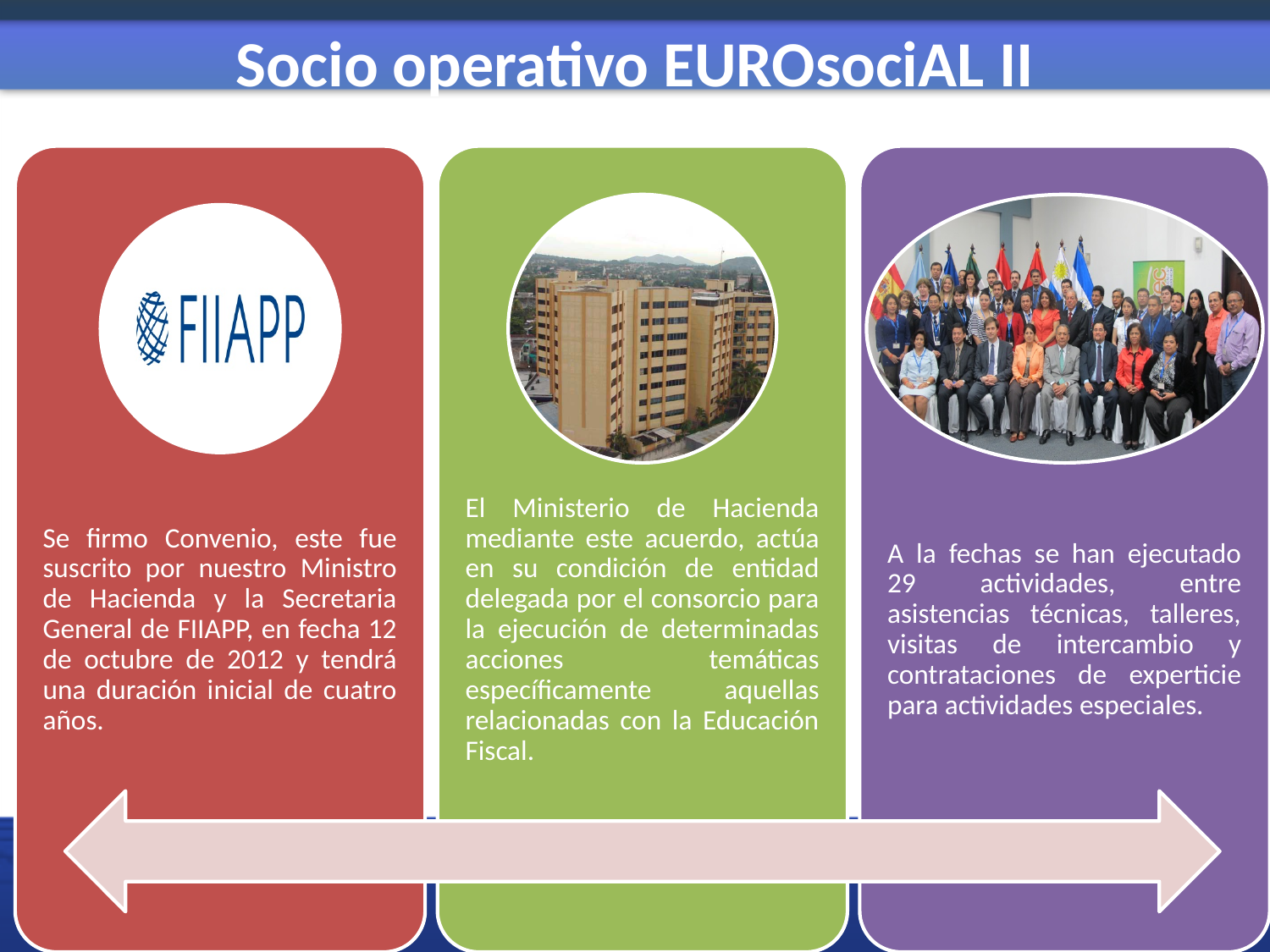

# Socio operativo EUROsociAL II
Se firmo Convenio, este fue suscrito por nuestro Ministro de Hacienda y la Secretaria General de FIIAPP, en fecha 12 de octubre de 2012 y tendrá una duración inicial de cuatro años.
El Ministerio de Hacienda mediante este acuerdo, actúa en su condición de entidad delegada por el consorcio para la ejecución de determinadas acciones temáticas específicamente aquellas relacionadas con la Educación Fiscal.
A la fechas se han ejecutado 29 actividades, entre asistencias técnicas, talleres, visitas de intercambio y contrataciones de experticie para actividades especiales.